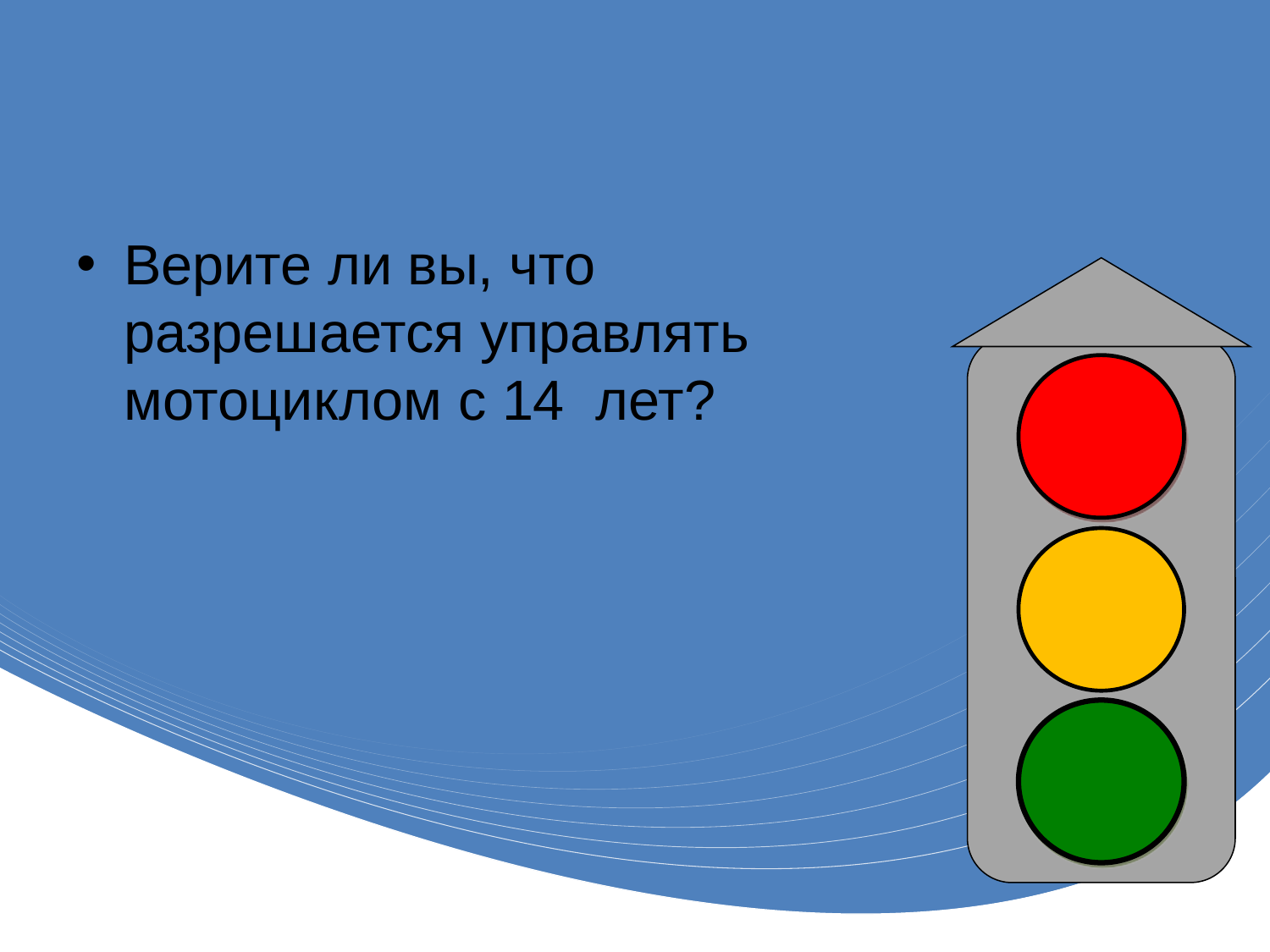

#
Верите ли вы, что разрешается управлять мотоциклом с 14  лет?